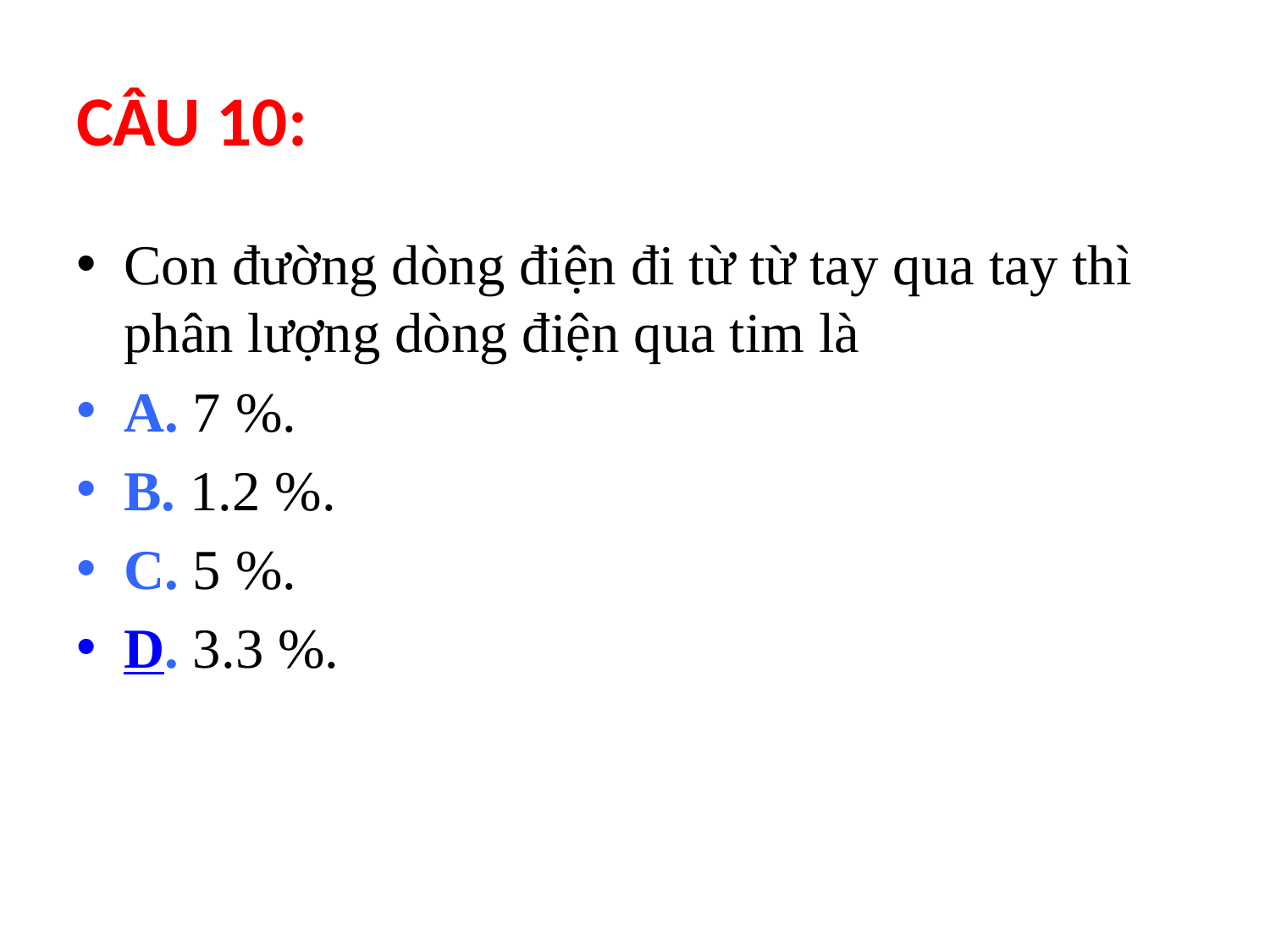

# CÂU 10:
Con đường dòng điện đi từ từ tay qua tay thì phân lượng dòng điện qua tim là
A. 7 %.
B. 1.2 %.
C. 5 %.
D. 3.3 %.